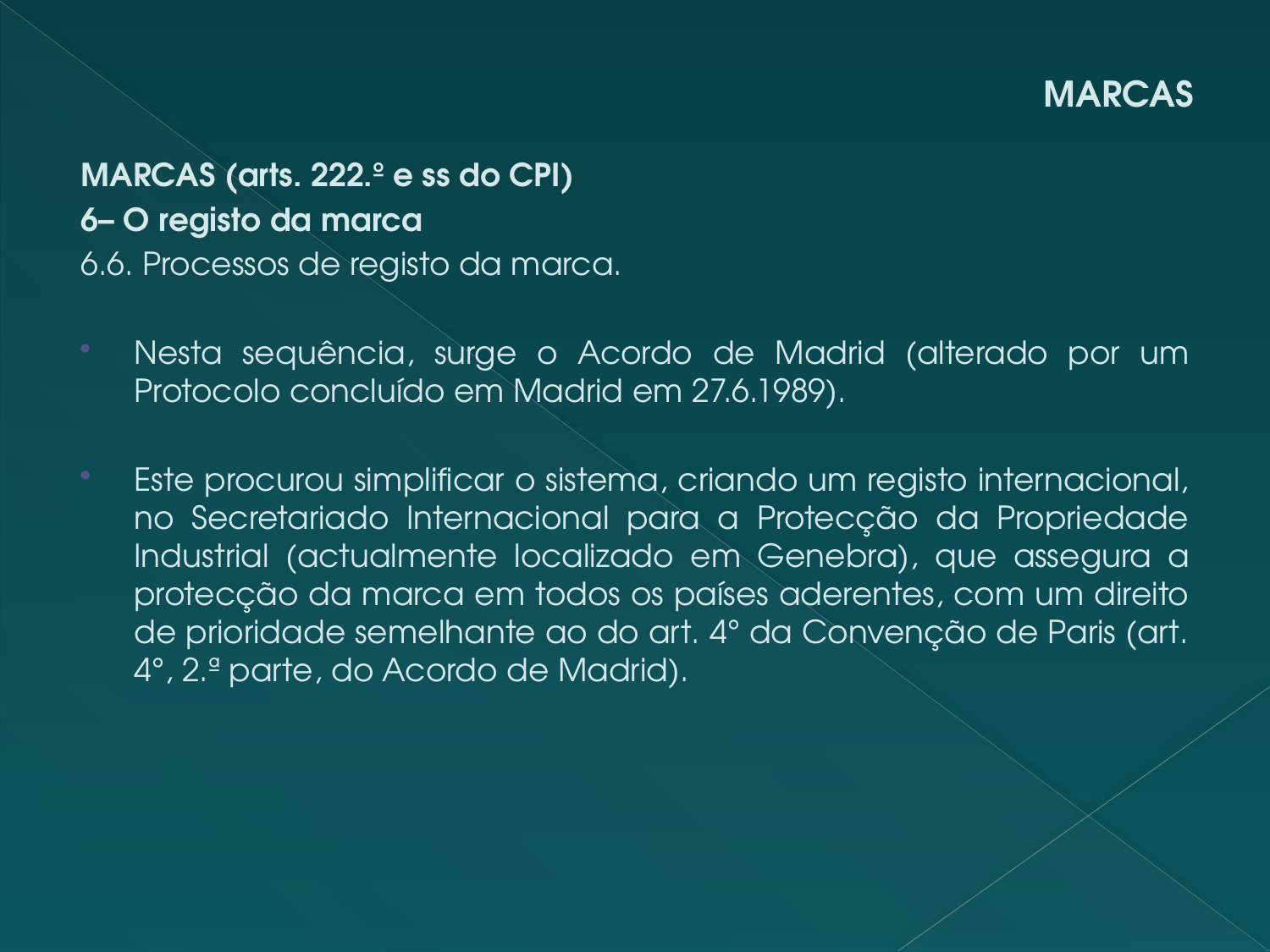

# MARCAS
MARCAS (arts. 222.º e ss do CPI)
6– O registo da marca
6.6. Processos de registo da marca.

Nesta sequência, surge o Acordo de Madrid (alterado por um Protocolo concluído em Madrid em 27.6.1989).

Este procurou simplificar o sistema, criando um registo internacional, no Secretariado Internacional para a Protecção da Propriedade Industrial (actualmente localizado em Genebra), que assegura a protecção da marca em todos os países aderentes, com um direito de prioridade semelhante ao do art. 4° da Convenção de Paris (art. 4°, 2.ª parte, do Acordo de Madrid).